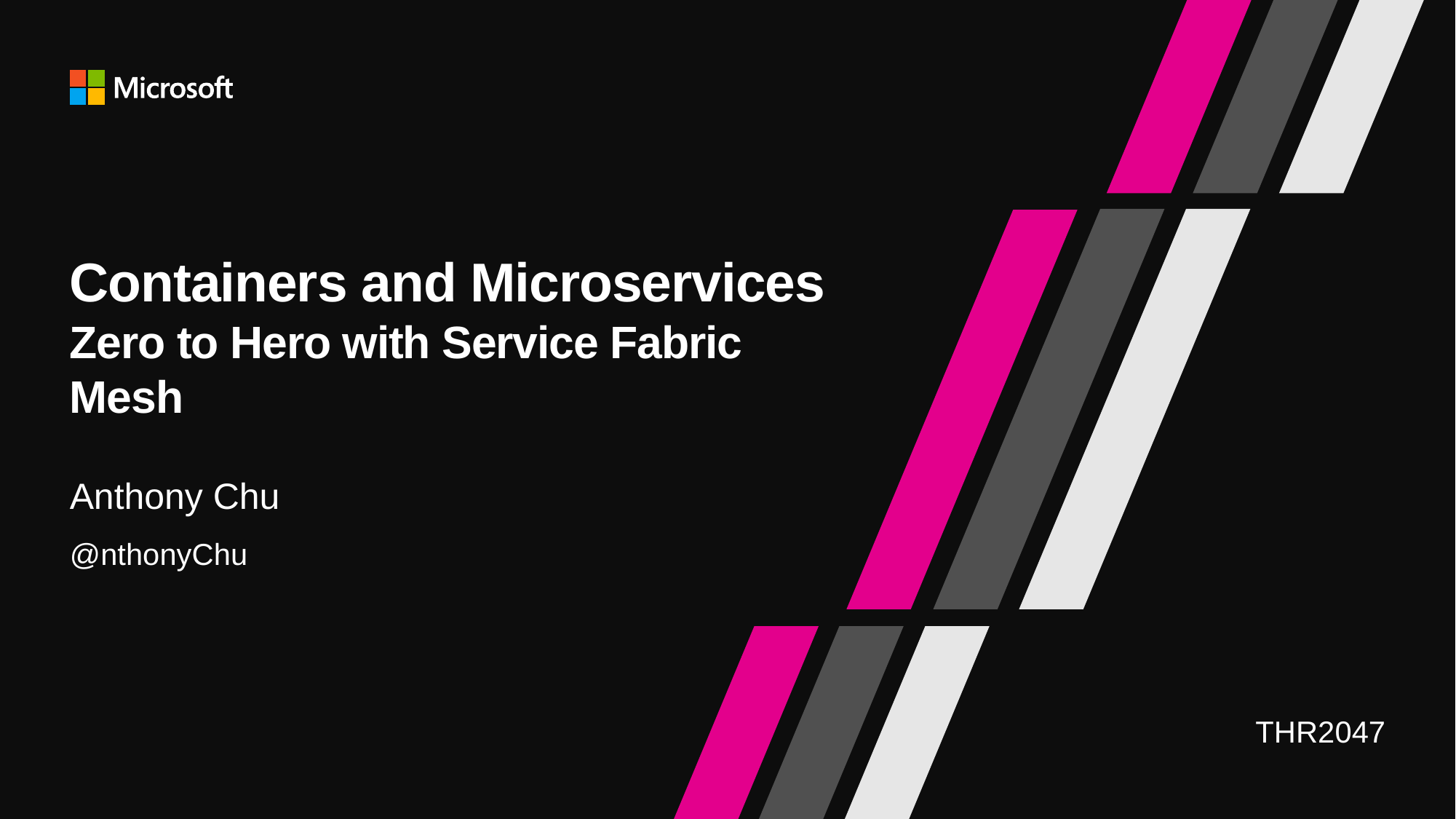

# Containers and Microservices Zero to Hero with Service Fabric Mesh
Anthony Chu
@nthonyChu
THR2047